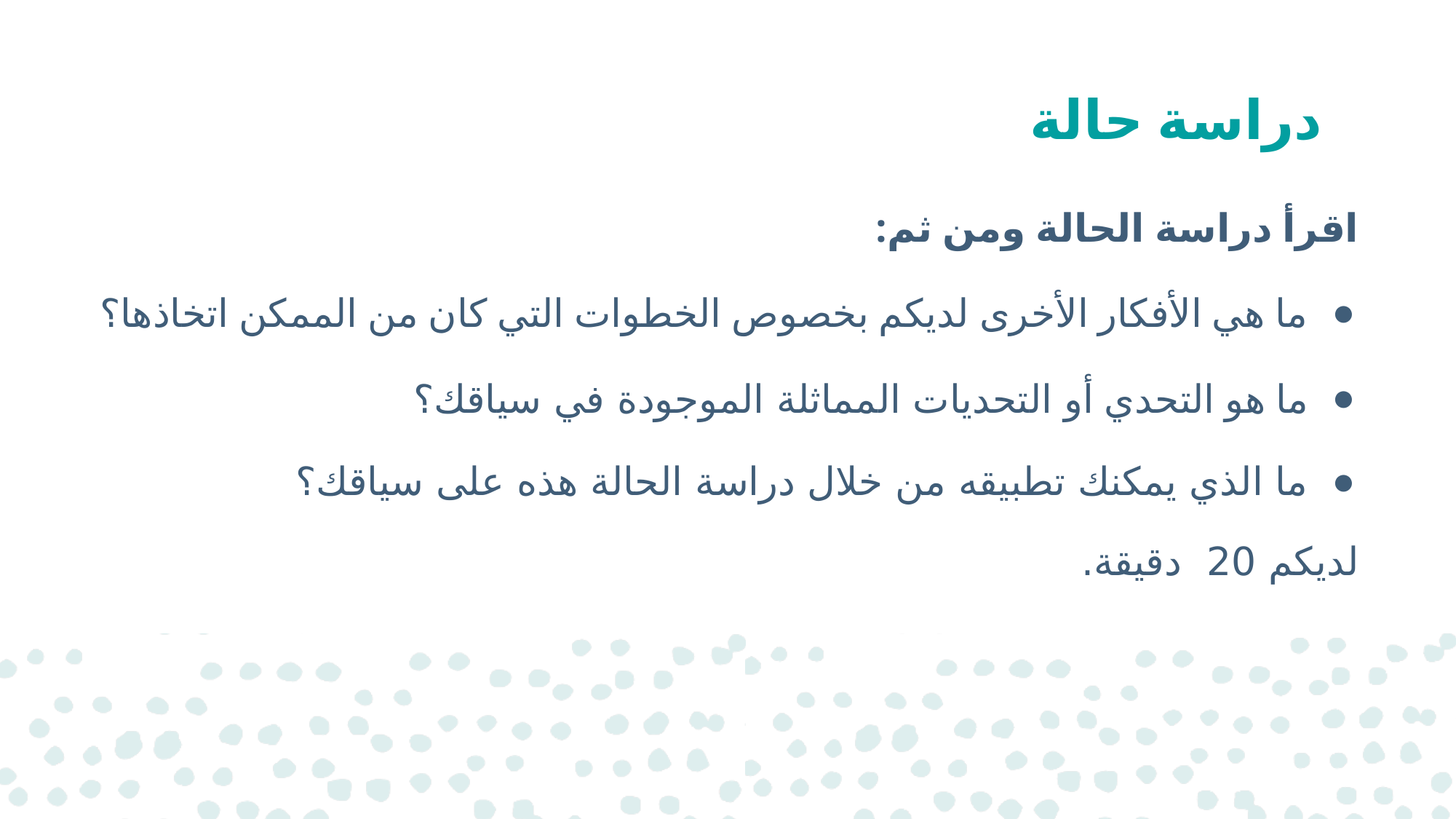

# دراسة حالة
اقرأ دراسة الحالة ومن ثم:

ما هي الأفكار الأخرى لديكم بخصوص الخطوات التي كان من الممكن اتخاذها؟

ما هو التحدي أو التحديات المماثلة الموجودة في سياقك؟

ما الذي يمكنك تطبيقه من خلال دراسة الحالة هذه على سياقك؟

لديكم 20  دقيقة.